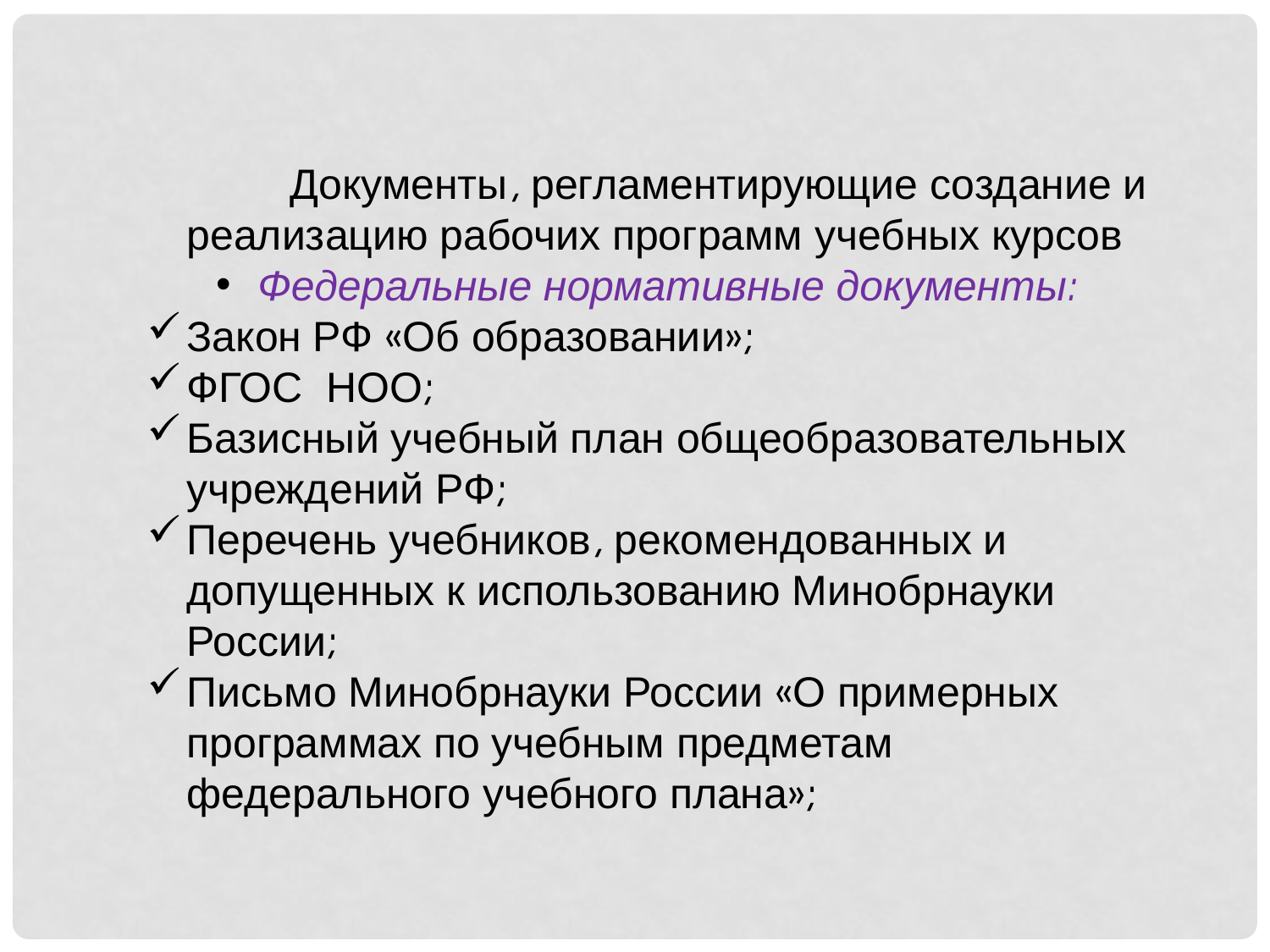

Документы, регламентирующие создание и реализацию рабочих программ учебных курсов
 Федеральные нормативные документы:
Закон РФ «Об образовании»;
ФГОС  НОО;
Базисный учебный план общеобразовательных  учреждений РФ;
Перечень учебников, рекомендованных и допущенных к использованию Минобрнауки России;
Письмо Минобрнауки России «О примерных программах по учебным предметам федерального учебного плана»;